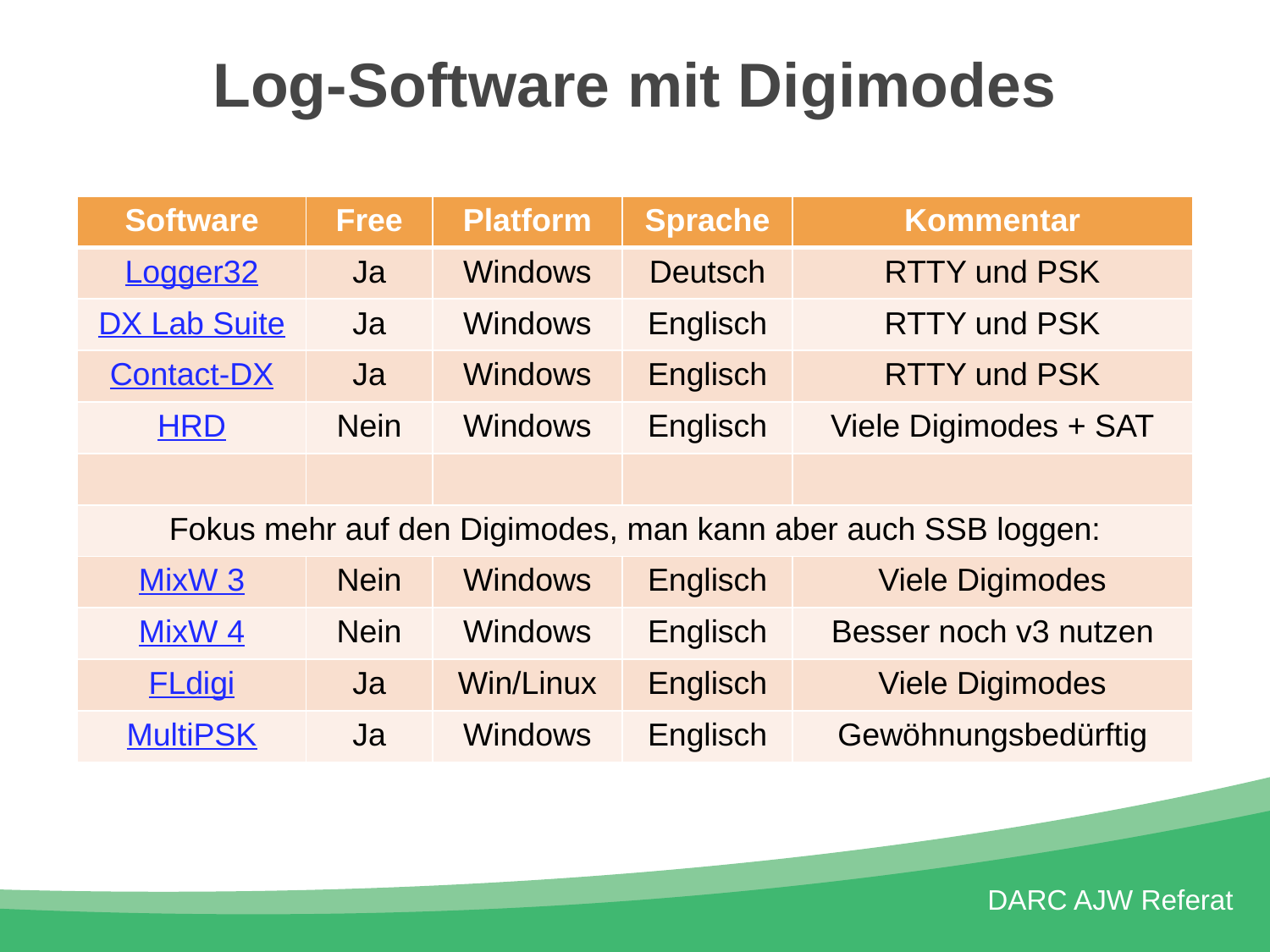

# Log-Software mit Digimodes
| Software | Free | Platform | Sprache | Kommentar |
| --- | --- | --- | --- | --- |
| Logger32 | Ja | Windows | Deutsch | RTTY und PSK |
| DX Lab Suite | Ja | Windows | Englisch | RTTY und PSK |
| Contact-DX | Ja | Windows | Englisch | RTTY und PSK |
| HRD | Nein | Windows | Englisch | Viele Digimodes + SAT |
|  |  |  |  |  |
| Fokus mehr auf den Digimodes, man kann aber auch SSB loggen: |  |  |  |  |
| MixW 3 | Nein | Windows | Englisch | Viele Digimodes |
| MixW 4 | Nein | Windows | Englisch | Besser noch v3 nutzen |
| FLdigi | Ja | Win/Linux | Englisch | Viele Digimodes |
| MultiPSK | Ja | Windows | Englisch | Gewöhnungsbedürftig |